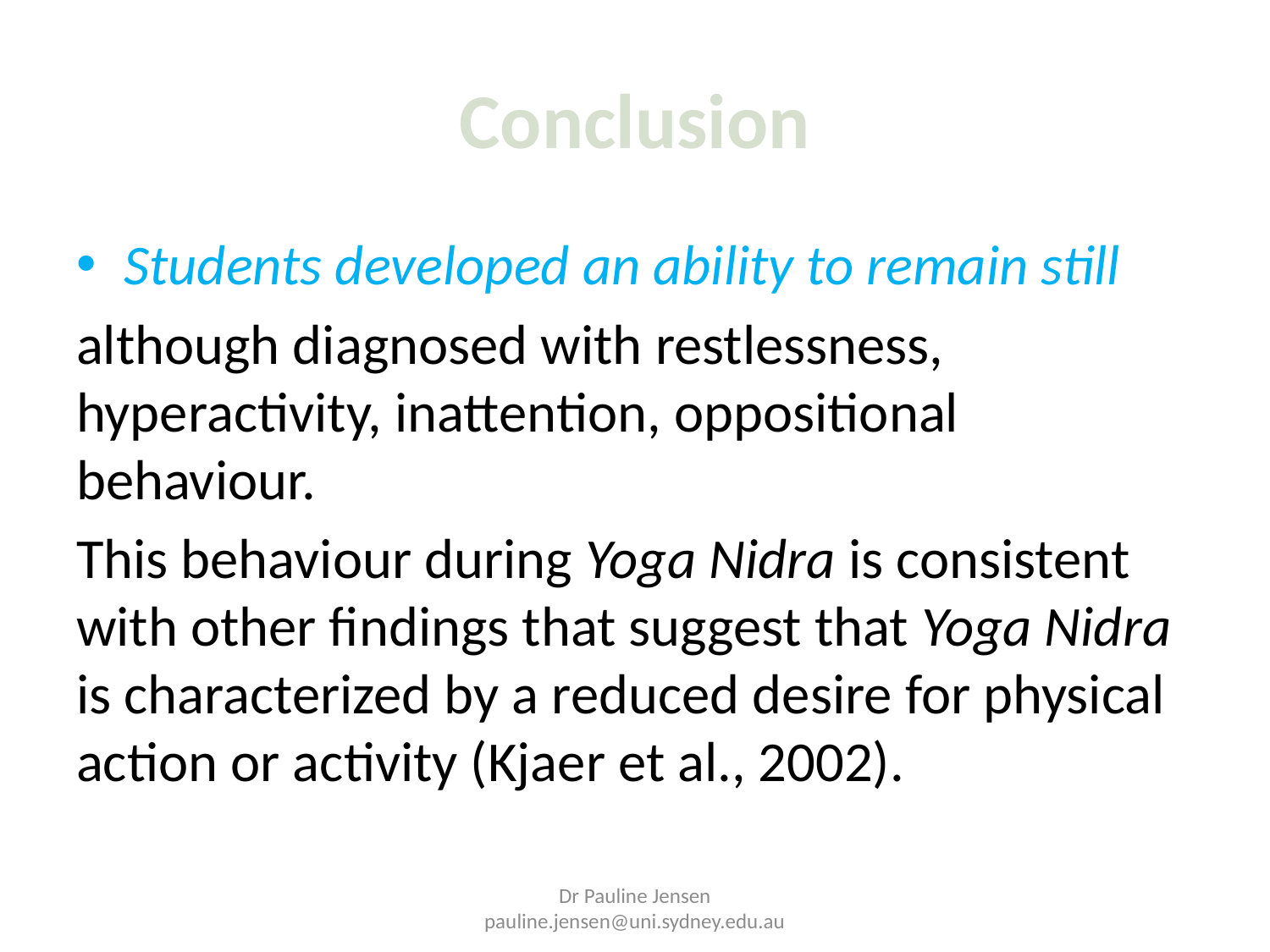

# Conclusion
Students developed an ability to remain still
although diagnosed with restlessness, hyperactivity, inattention, oppositional behaviour.
This behaviour during Yoga Nidra is consistent with other findings that suggest that Yoga Nidra is characterized by a reduced desire for physical action or activity (Kjaer et al., 2002).

Dr Pauline Jensen pauline.jensen@uni.sydney.edu.au